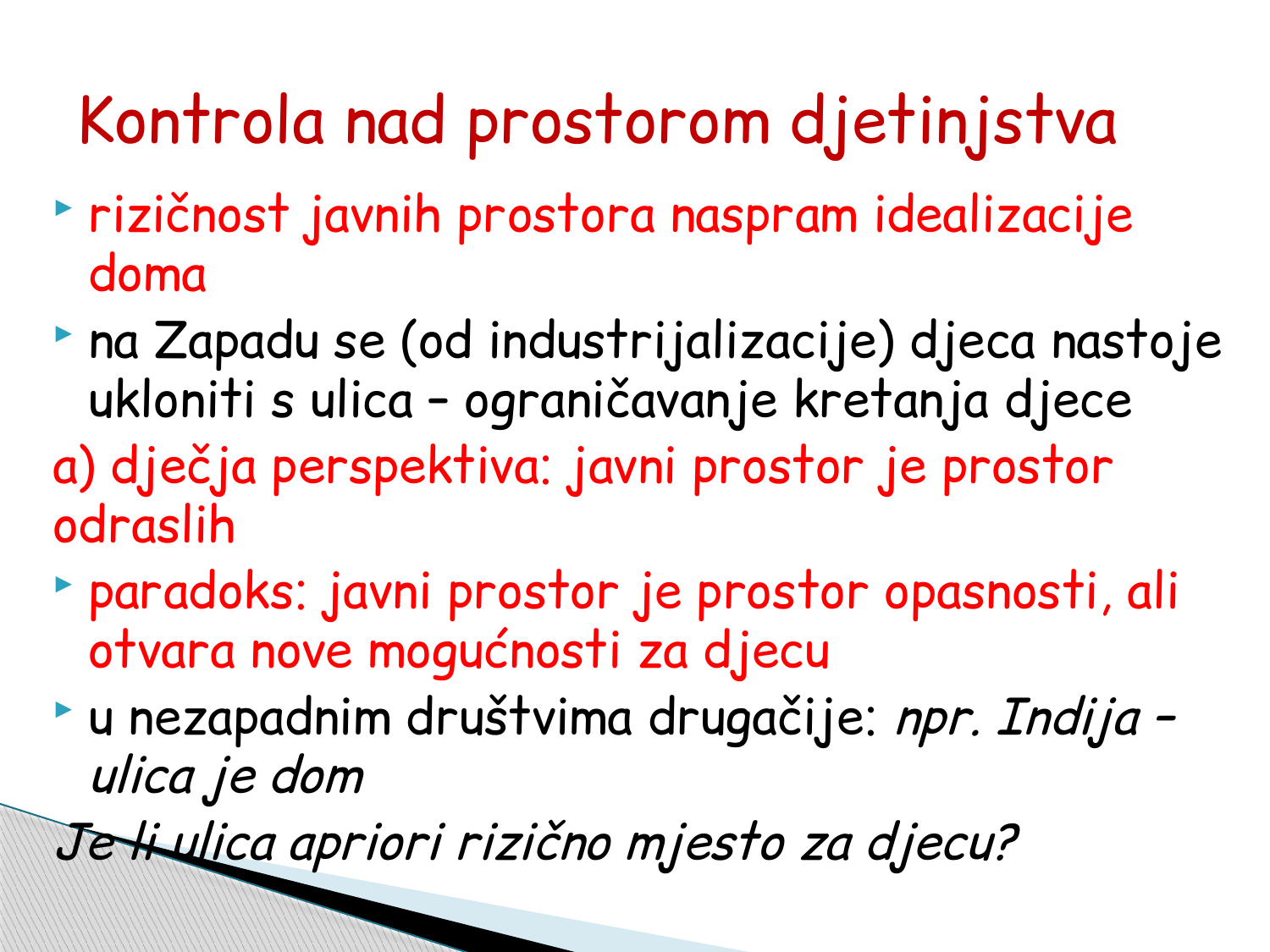

# Kontrola nad prostorom djetinjstva
rizičnost javnih prostora naspram idealizacije doma
na Zapadu se (od industrijalizacije) djeca nastoje ukloniti s ulica – ograničavanje kretanja djece
a) dječja perspektiva: javni prostor je prostor odraslih
paradoks: javni prostor je prostor opasnosti, ali otvara nove mogućnosti za djecu
u nezapadnim društvima drugačije: npr. Indija – ulica je dom
Je li ulica apriori rizično mjesto za djecu?